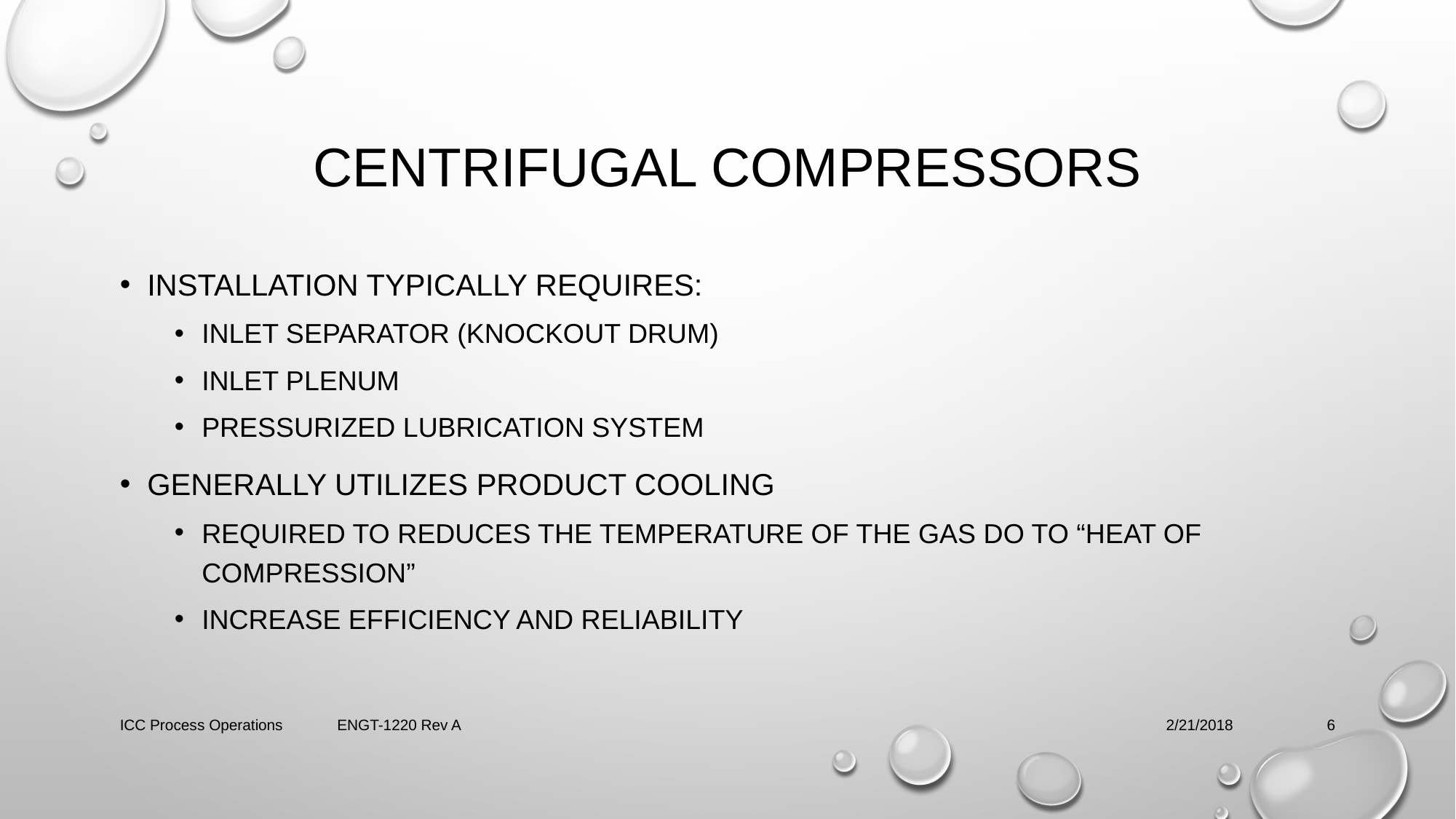

# centrifugal Compressors
Installation typically requires:
Inlet separator (knockout drum)
Inlet plenum
Pressurized lubrication system
Generally utilizes product cooling
Required to reduces the temperature of the gas do to “heat of compression”
Increase efficiency and reliability
ICC Process Operations             ENGT-1220 Rev A
2/21/2018
6